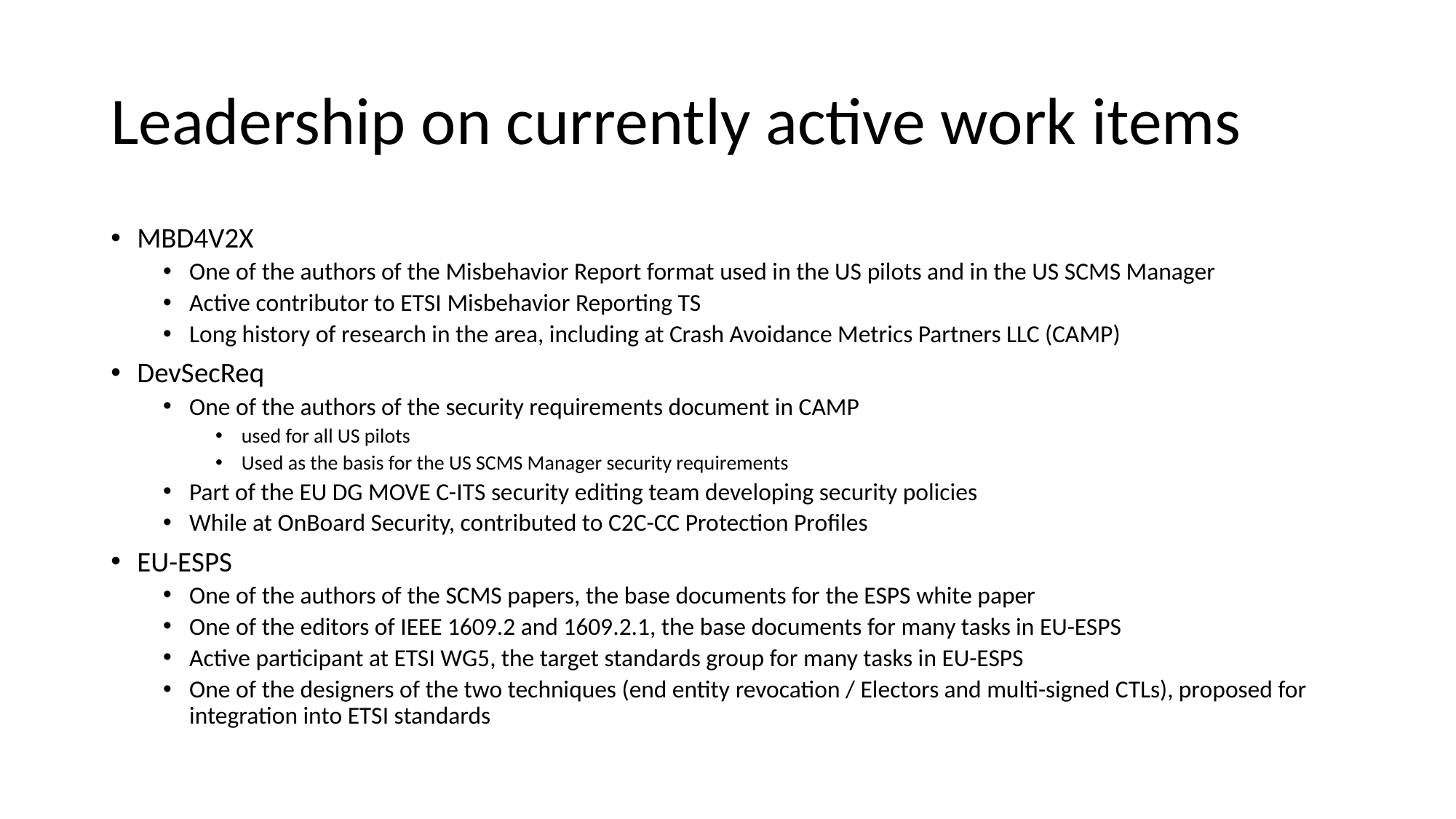

# Leadership on currently active work items
MBD4V2X
One of the authors of the Misbehavior Report format used in the US pilots and in the US SCMS Manager
Active contributor to ETSI Misbehavior Reporting TS
Long history of research in the area, including at Crash Avoidance Metrics Partners LLC (CAMP)
DevSecReq
One of the authors of the security requirements document in CAMP
used for all US pilots
Used as the basis for the US SCMS Manager security requirements
Part of the EU DG MOVE C-ITS security editing team developing security policies
While at OnBoard Security, contributed to C2C-CC Protection Profiles
EU-ESPS
One of the authors of the SCMS papers, the base documents for the ESPS white paper
One of the editors of IEEE 1609.2 and 1609.2.1, the base documents for many tasks in EU-ESPS
Active participant at ETSI WG5, the target standards group for many tasks in EU-ESPS
One of the designers of the two techniques (end entity revocation / Electors and multi-signed CTLs), proposed for integration into ETSI standards